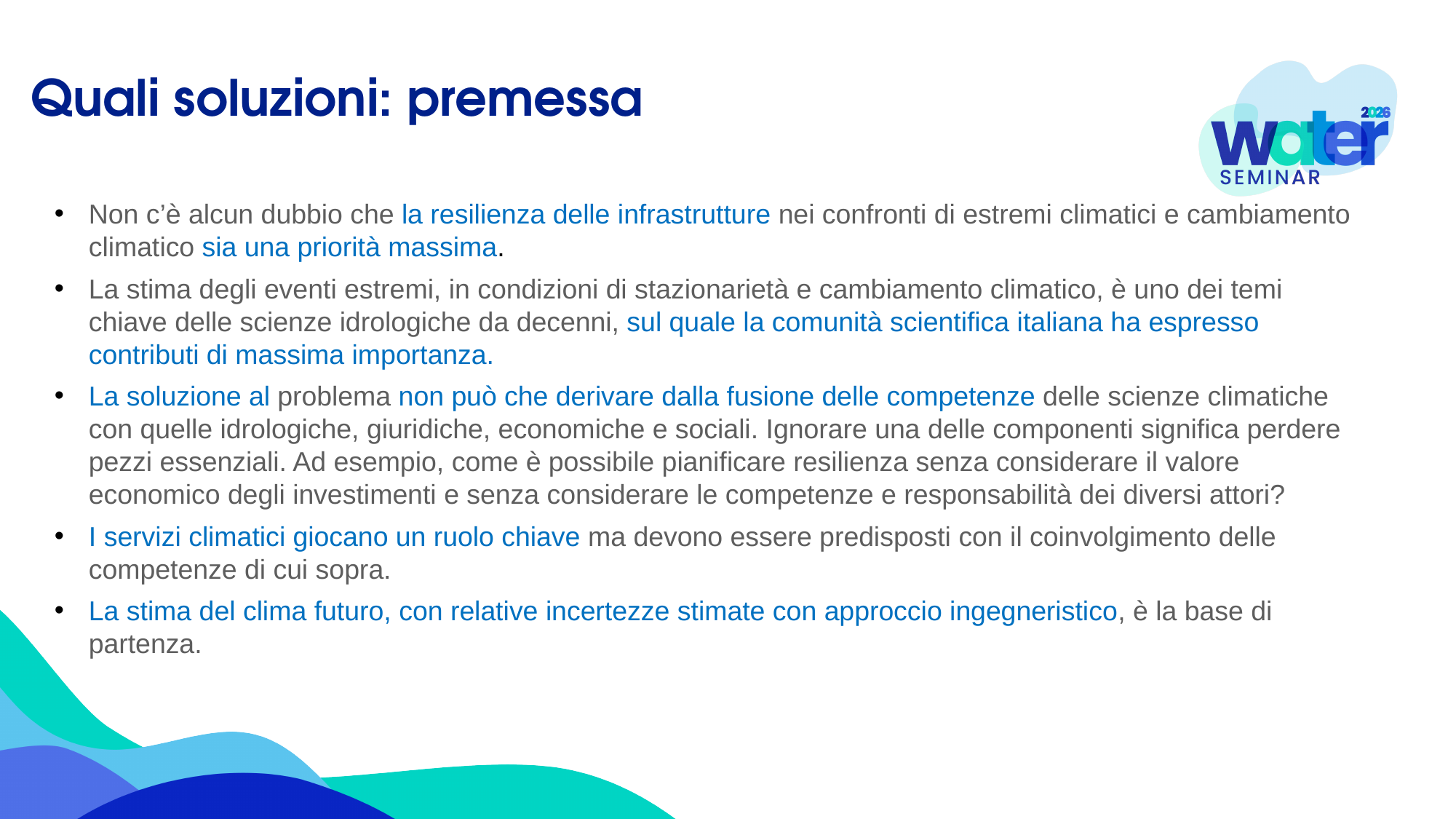

Quali soluzioni: premessa
Non c’è alcun dubbio che la resilienza delle infrastrutture nei confronti di estremi climatici e cambiamento climatico sia una priorità massima.
La stima degli eventi estremi, in condizioni di stazionarietà e cambiamento climatico, è uno dei temi chiave delle scienze idrologiche da decenni, sul quale la comunità scientifica italiana ha espresso contributi di massima importanza.
La soluzione al problema non può che derivare dalla fusione delle competenze delle scienze climatiche con quelle idrologiche, giuridiche, economiche e sociali. Ignorare una delle componenti significa perdere pezzi essenziali. Ad esempio, come è possibile pianificare resilienza senza considerare il valore economico degli investimenti e senza considerare le competenze e responsabilità dei diversi attori?
I servizi climatici giocano un ruolo chiave ma devono essere predisposti con il coinvolgimento delle competenze di cui sopra.
La stima del clima futuro, con relative incertezze stimate con approccio ingegneristico, è la base di partenza.